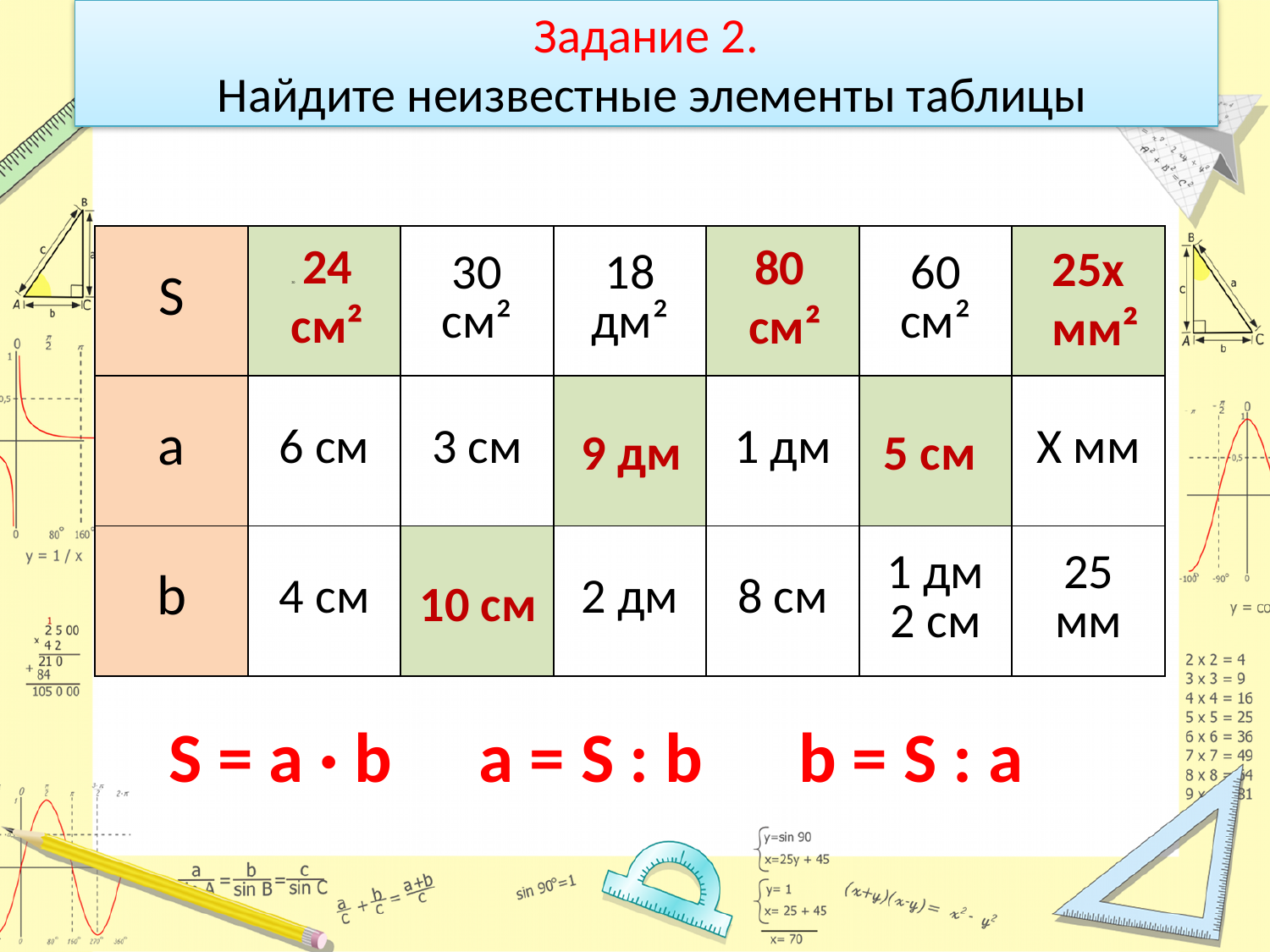

Задание 2.
 Найдите неизвестные элементы таблицы
| S |  | 30 см² | 18 дм² |  | 60 см² |  |
| --- | --- | --- | --- | --- | --- | --- |
| a | 6 cм | 3 см |  | 1 дм |  | X мм |
| b | 4 см |  | 2 дм | 8 см | 1 дм 2 см | 25 мм |
30 24
см²
80
см²
25х
мм²
9 дм
5 см
10 см
S = a · b
a = S : b
b = S : a